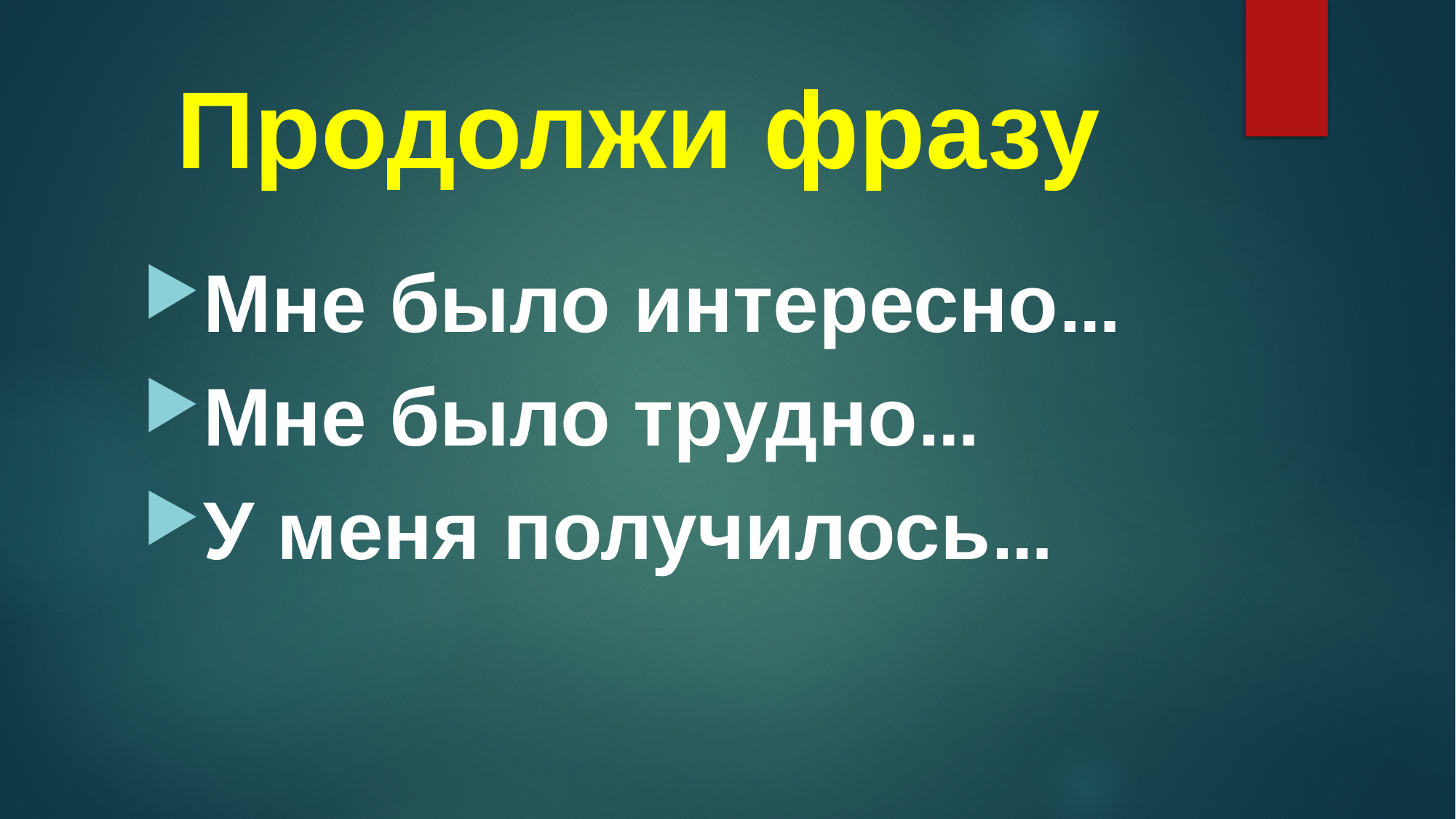

# Продолжи фразу
Мне было интересно…
Мне было трудно…
У меня получилось…